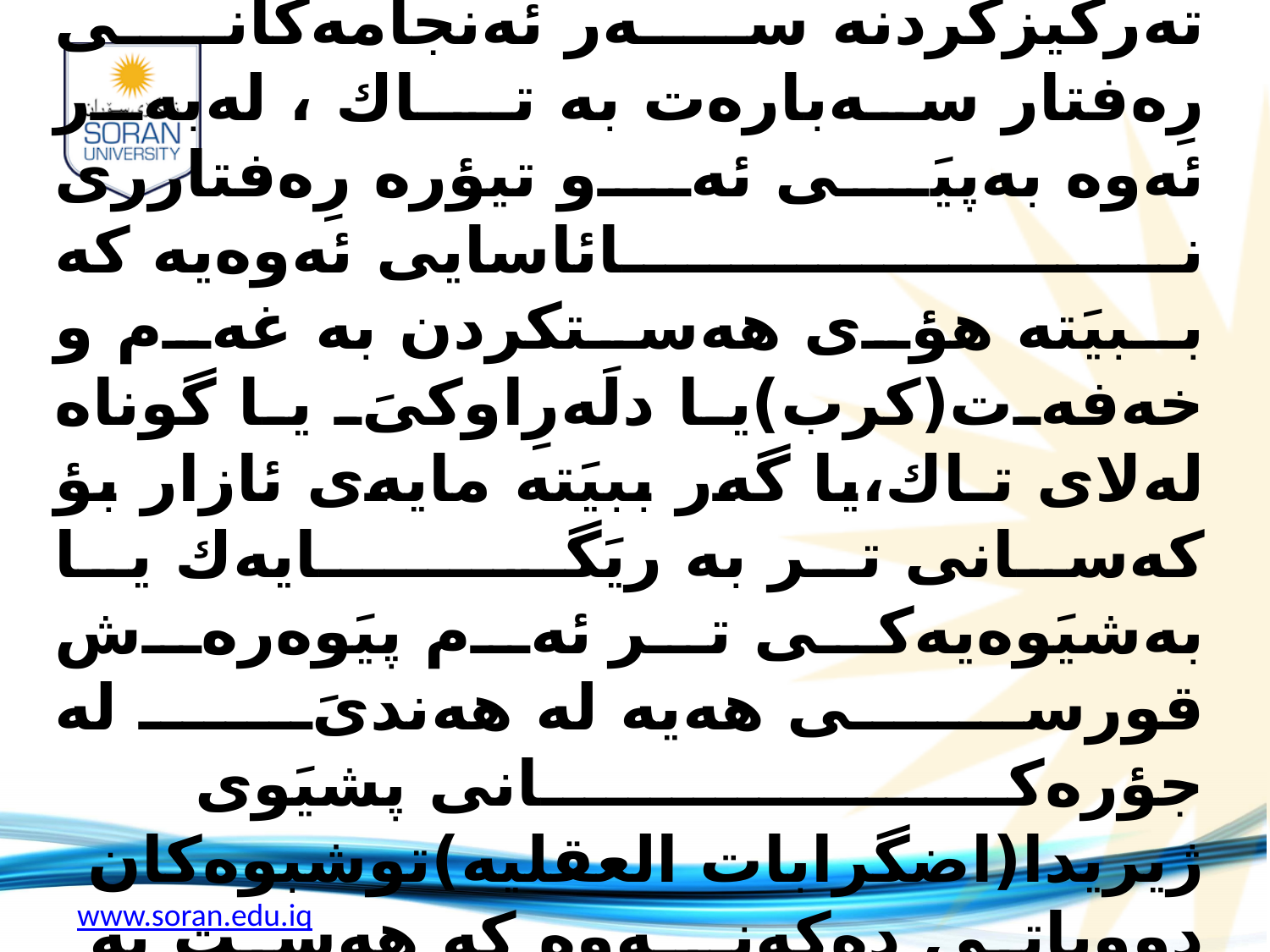

3-پيَوه‌رى خودى(Self-Standard)
    زؤرترين پيَوه‌ر كه‌به‌سودبىَ بؤ دياريكردنى نائاســـــايى بريتييه‌ له‌ ته‌ركيزكردنه‌ سه‌ر ئه‌نجامه‌كانى رِه‌فتار سه‌باره‌ت به‌ تــاك ، له‌به‌ر ئه‌وه‌ به‌پيَى ئه‌و تيؤره‌ رِه‌فتاررى نــــــــــــــــــــائاسايى ئه‌وه‌يه‌ كه‌ ببيَته‌ هؤى هه‌ستكردن به‌ غه‌م و خه‌فه‌ت(كرب)يا دلَه‌رِاوكىَ يا گوناه له‌لاى تـاك،يا گه‌ر ببيَته‌ مايه‌ى ئازار بؤ كه‌سانى تر به‌ ريَگـــــــــايه‌ك يا به‌شيَوه‌يه‌كى تر ئه‌م پيَوه‌ره‌ش قورسى هه‌يه‌ له‌ هه‌ندىَ له‌ جؤره‌كـــــــــــــــانى پشيَوى ژيريدا(اضگرابات العقليه‌)توشبوه‌كان دووپاتى ده‌كه‌نــه‌وه‌ كه‌ هه‌ست به‌ چالاكى و ئاسوده‌يى ده‌كه‌ن،به‌لاَم له‌ تيَرِوانينى كه‌سانى تره‌وه‌ رِه‌فتاره‌كانيان به‌شاز داده‌نريَت.